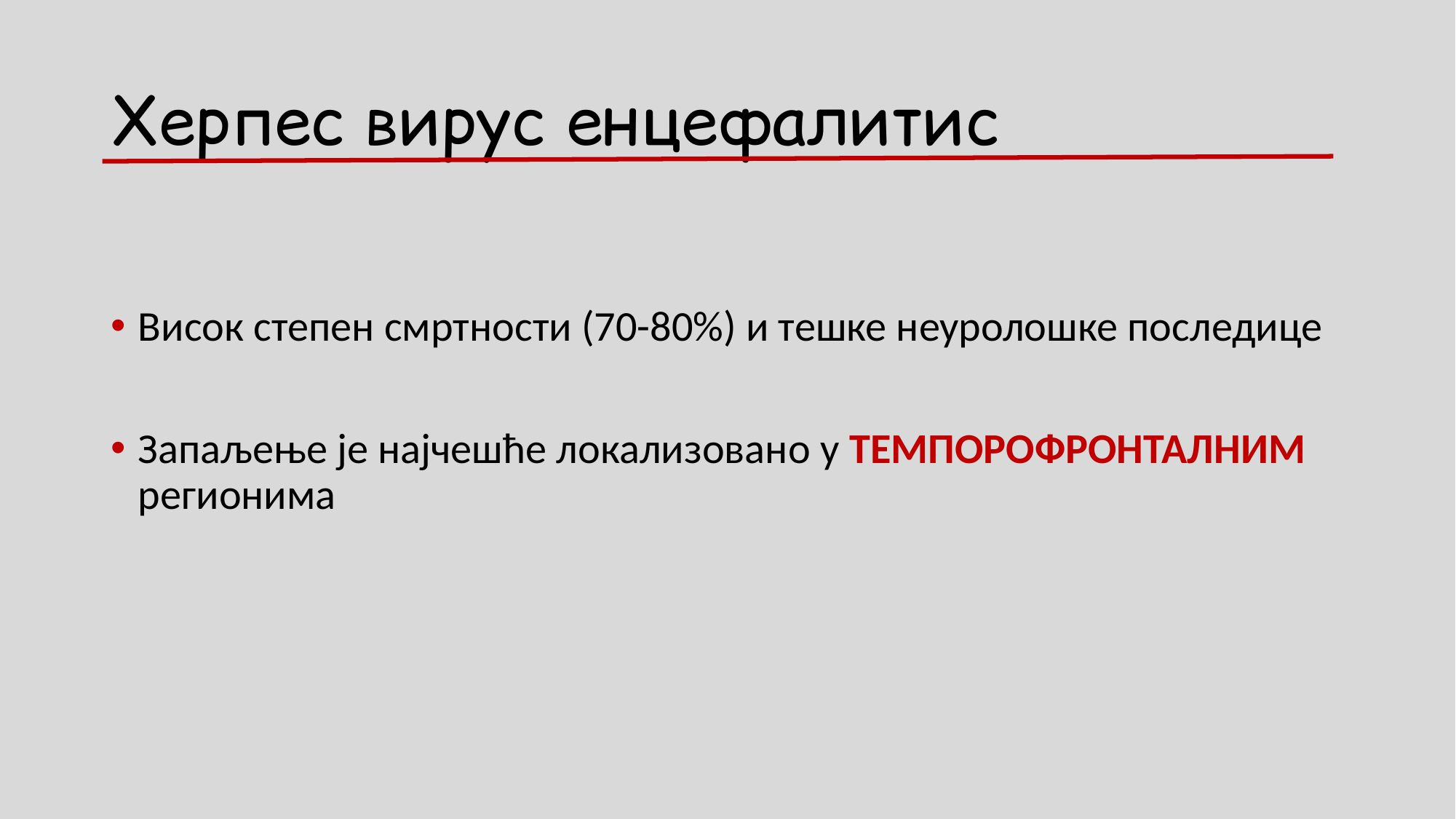

# Херпес вирус енцефалитис
Висок степен смртности (70-80%) и тешке неуролошке последице

Запаљење је најчешће локализовано у ТЕМПОРОФРОНТАЛНИМ  регионима